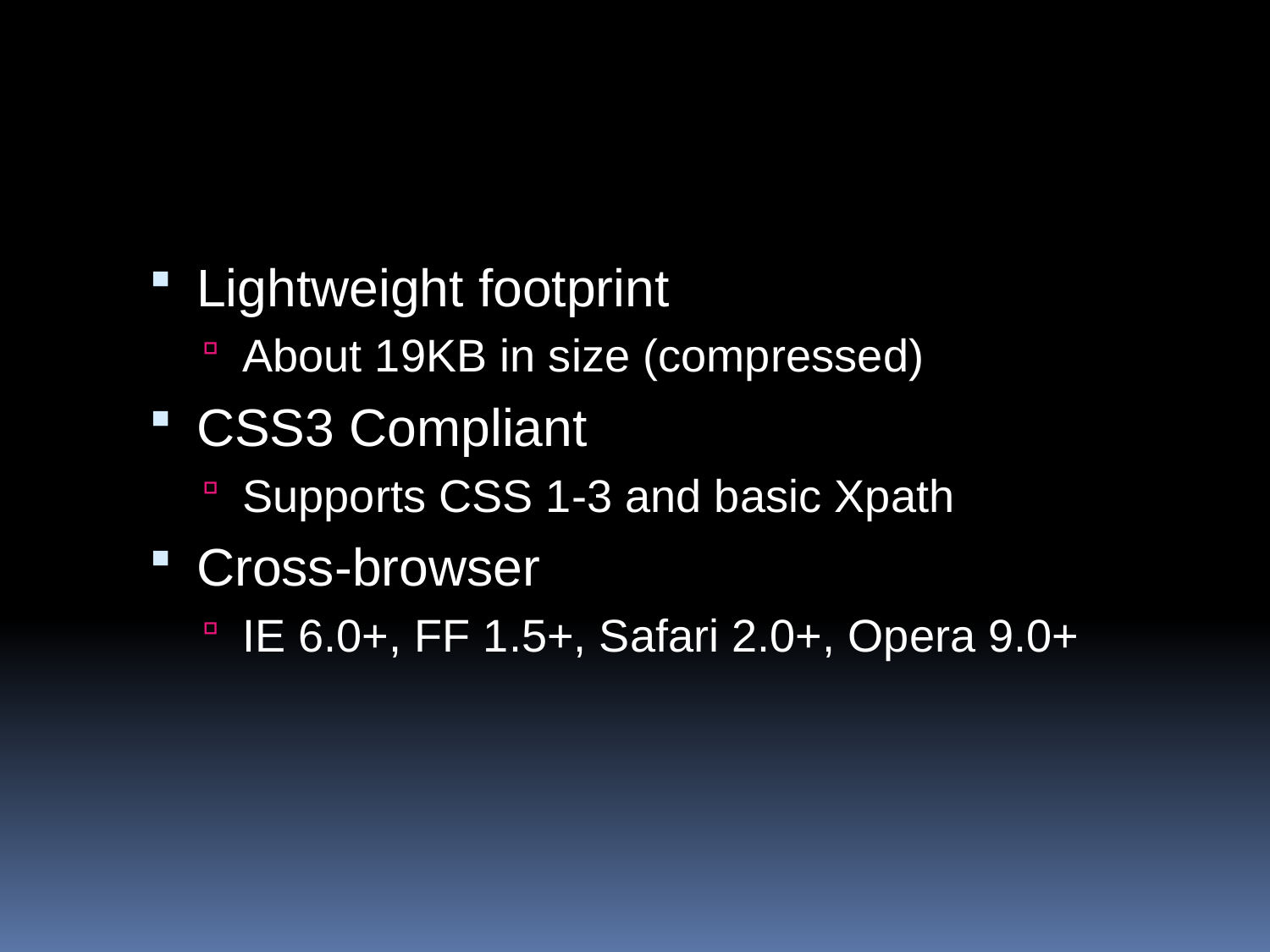

#
Lightweight footprint
About 19KB in size (compressed)
CSS3 Compliant
Supports CSS 1-3 and basic Xpath
Cross-browser
IE 6.0+, FF 1.5+, Safari 2.0+, Opera 9.0+